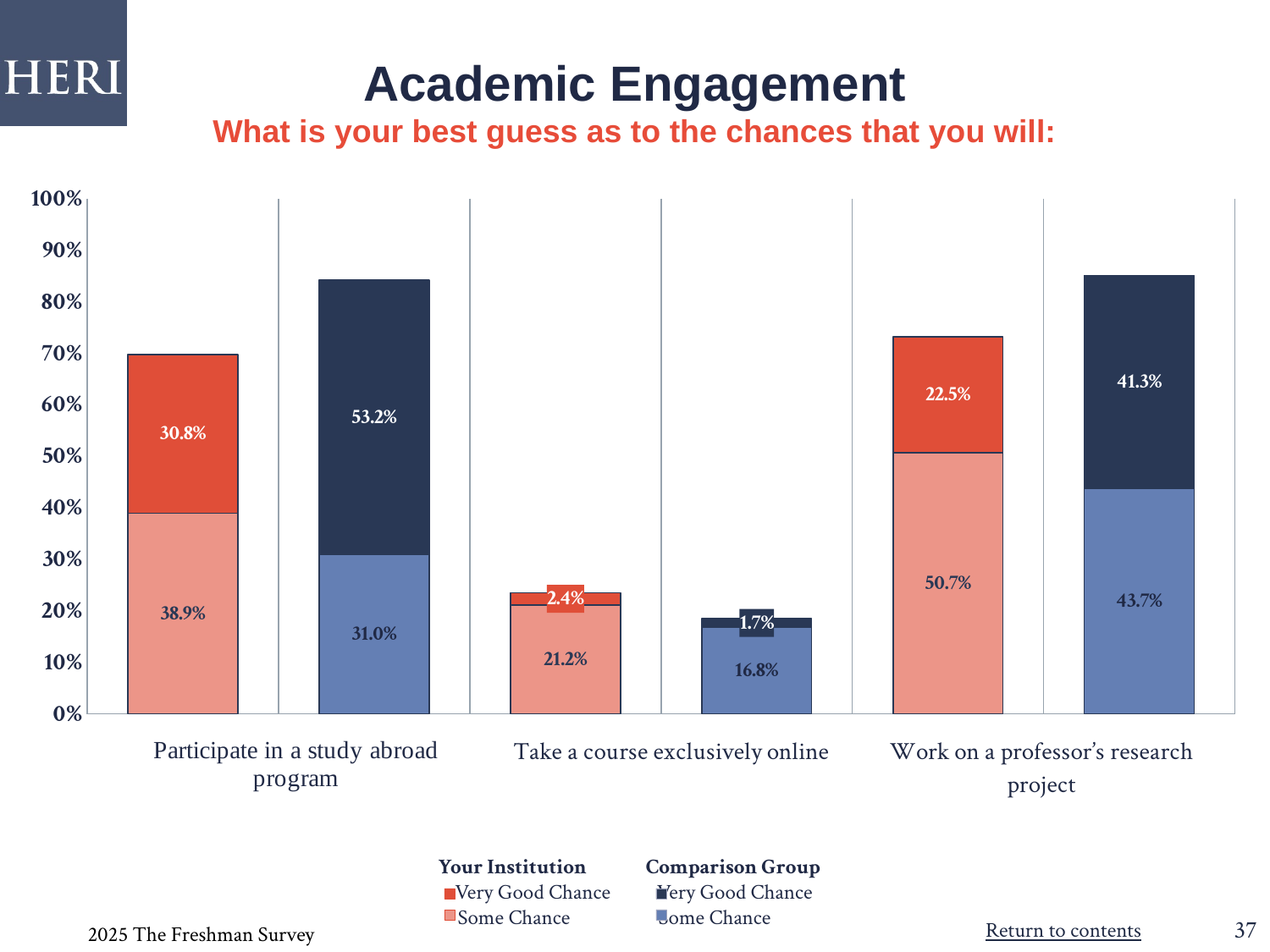

# Academic Engagement What is your best guess as to the chances that you will:

### Chart

| Category | One | Two |
|---|---|---|
| Your Institution | 0.38939999999999997 | 0.3077 |
| Comparison Group | 0.31010000000000004 | 0.5315 |
| Your Institution | 0.2115 | 0.024 |
| Comparison Group | 0.1681 | 0.0172 |
| Your Institution | 0.5072 | 0.2249 |
| Comparison Group | 0.4374 | 0.4133 |
   Your Institution              Comparison Group
       Very Good Chance          Very Good Chance
       Some Chance                   Some Chance
2025 The Freshman Survey

Return to contents
37